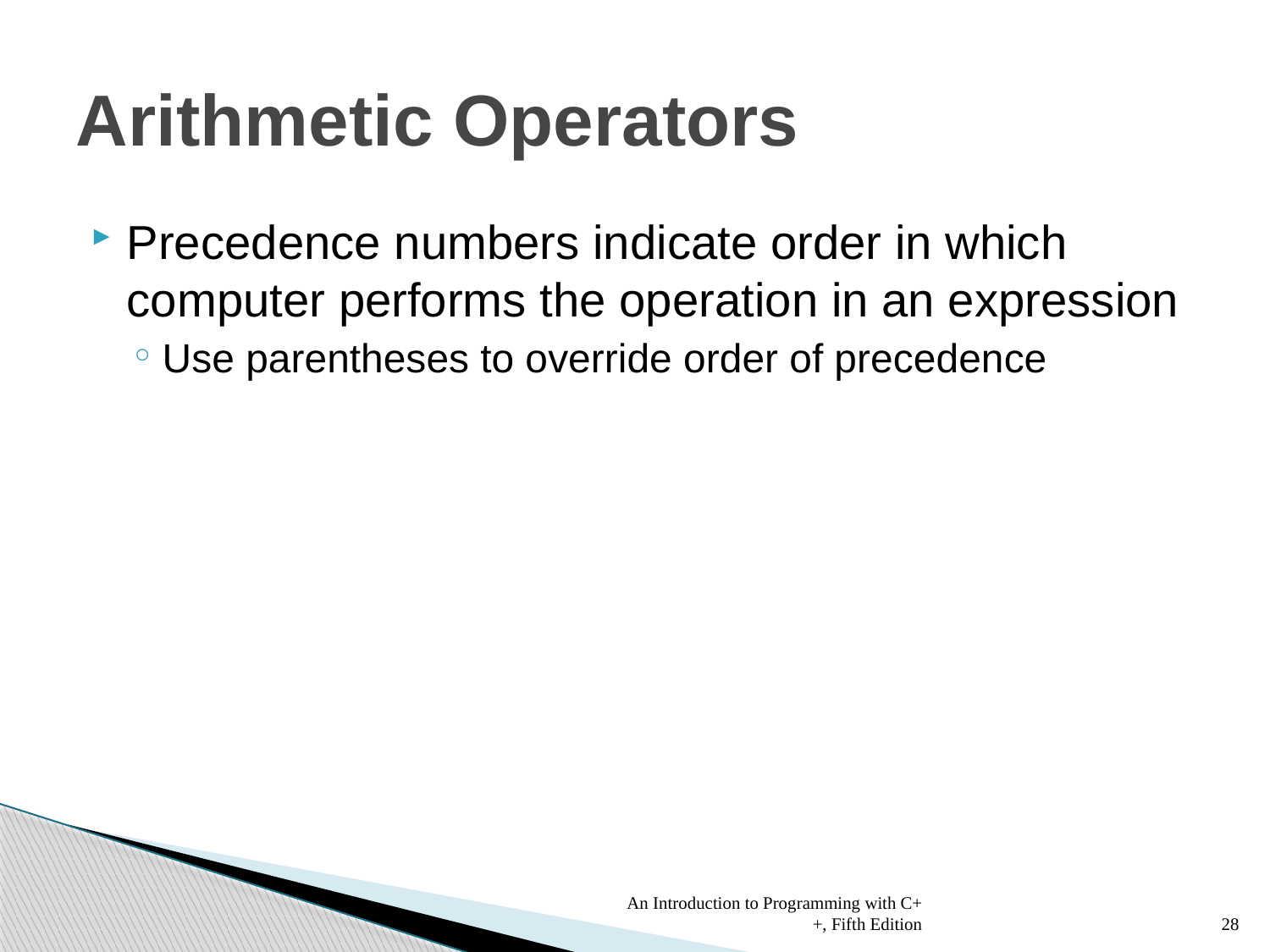

# Arithmetic Operators
Precedence numbers indicate order in which computer performs the operation in an expression
Use parentheses to override order of precedence

An Introduction to Programming with C++, Fifth Edition
28